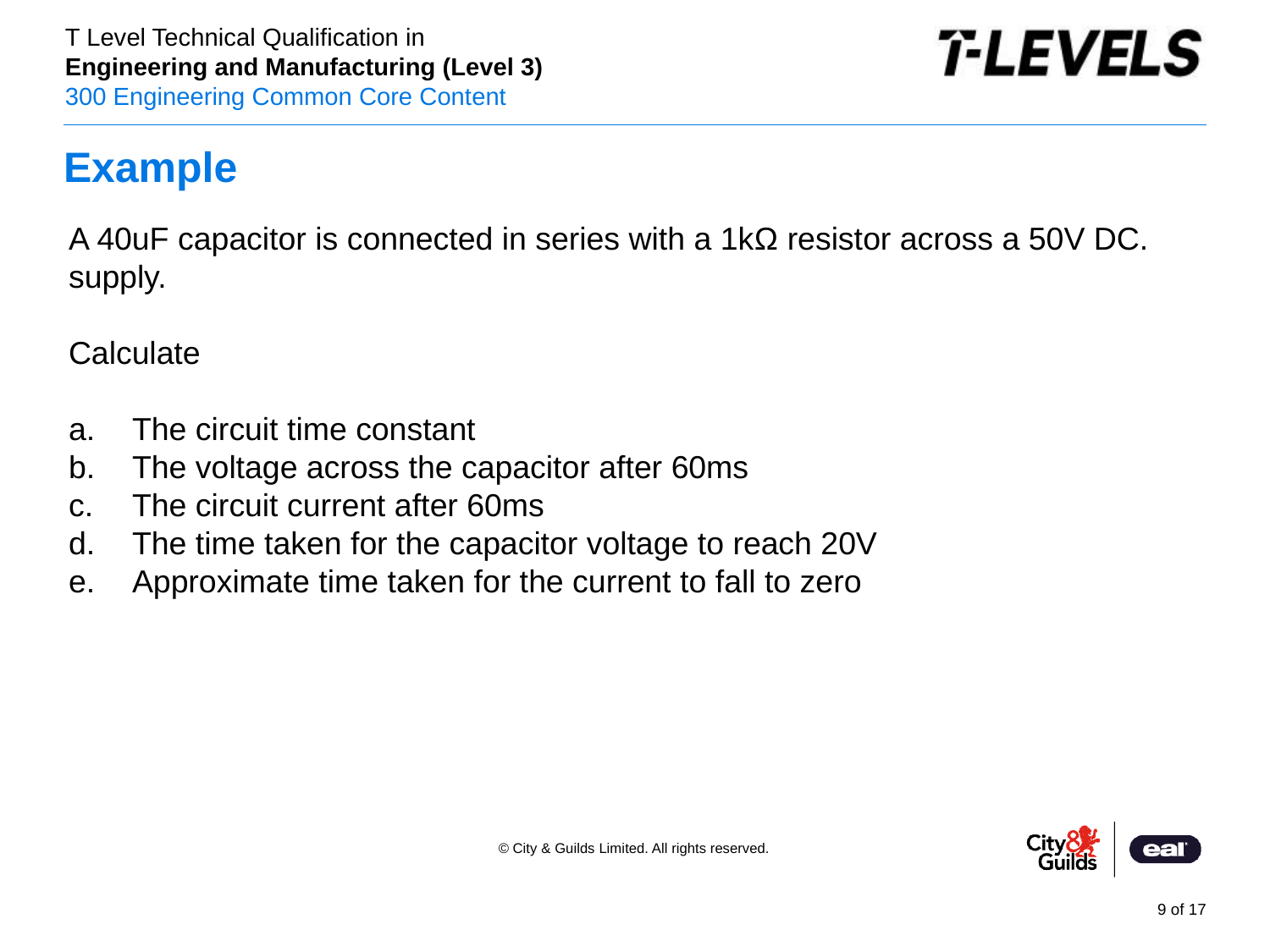

# Example
A 40uF capacitor is connected in series with a 1kΩ resistor across a 50V DC. supply.

Calculate

The circuit time constant
The voltage across the capacitor after 60ms
The circuit current after 60ms
The time taken for the capacitor voltage to reach 20V
Approximate time taken for the current to fall to zero